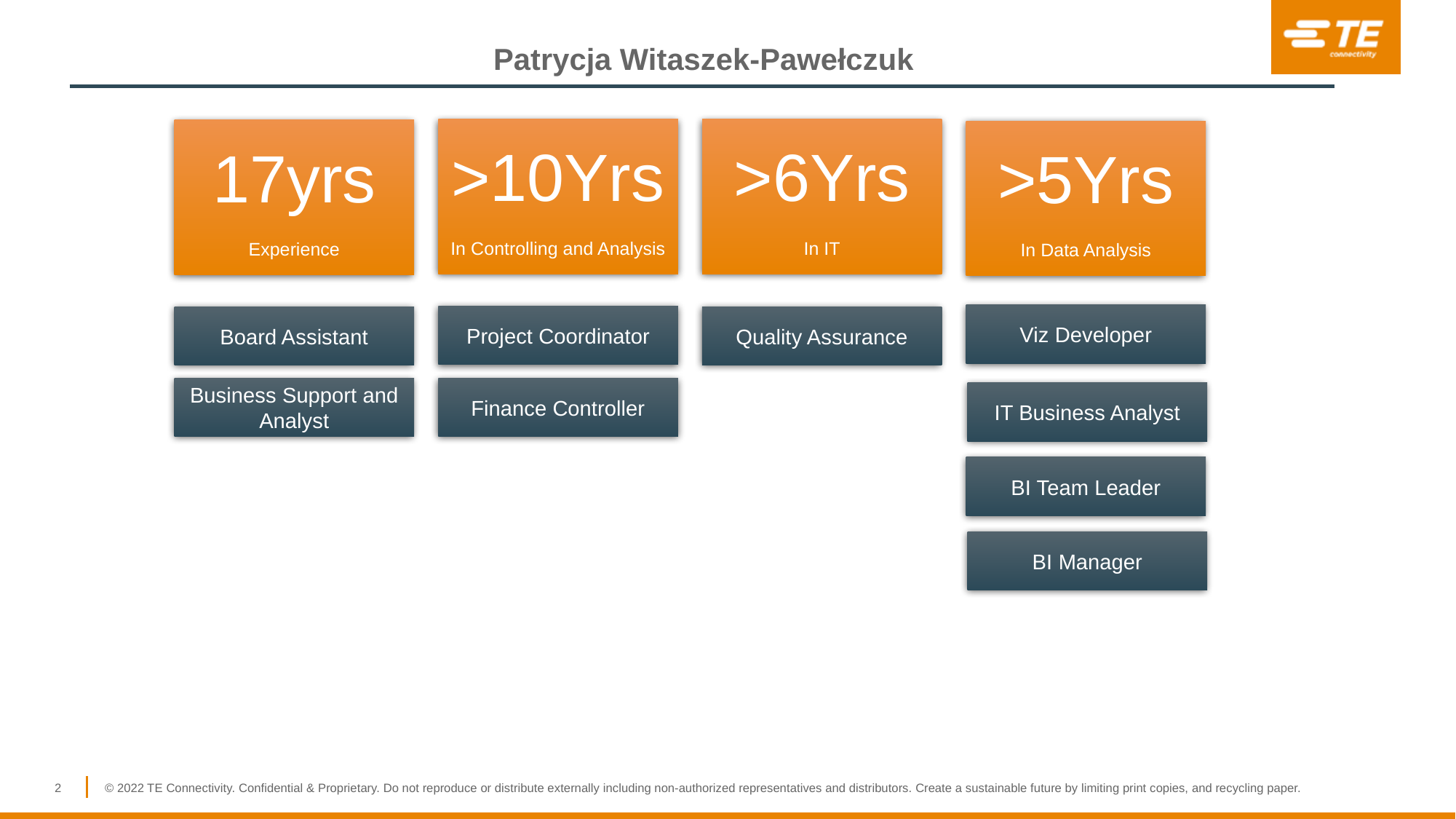

Patrycja Witaszek-Pawełczuk

>6Yrs

In IT
>10Yrs

In Controlling and Analysis
17yrs

Experience
>5Yrs

In Data Analysis
Viz Developer
Project Coordinator
Board Assistant
Quality Assurance
Finance Controller
Business Support and Analyst
IT Business Analyst
BI Team Leader
BI Manager
2